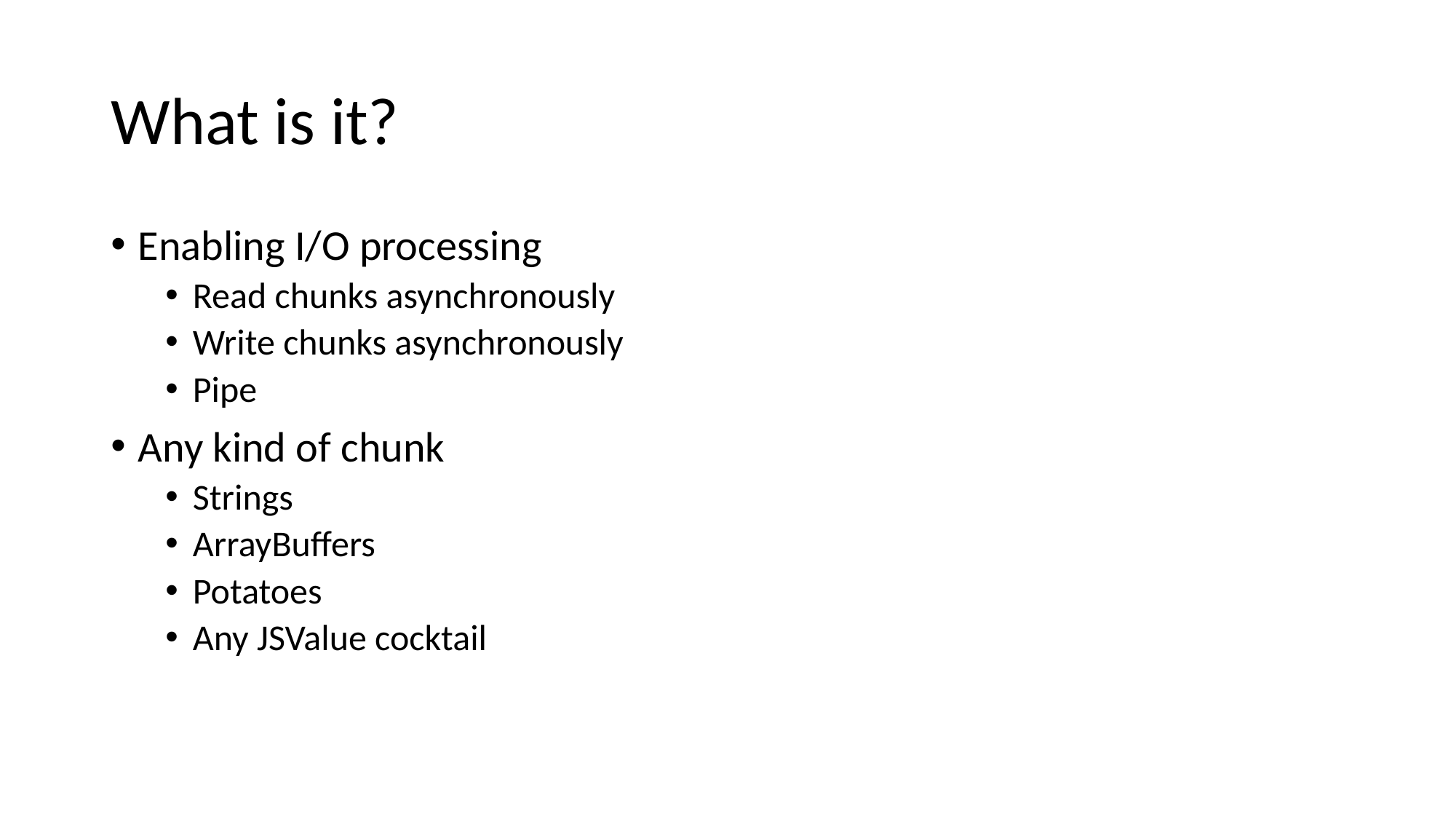

# What is it?
Enabling I/O processing
Read chunks asynchronously
Write chunks asynchronously
Pipe
Any kind of chunk
Strings
ArrayBuffers
Potatoes
Any JSValue cocktail